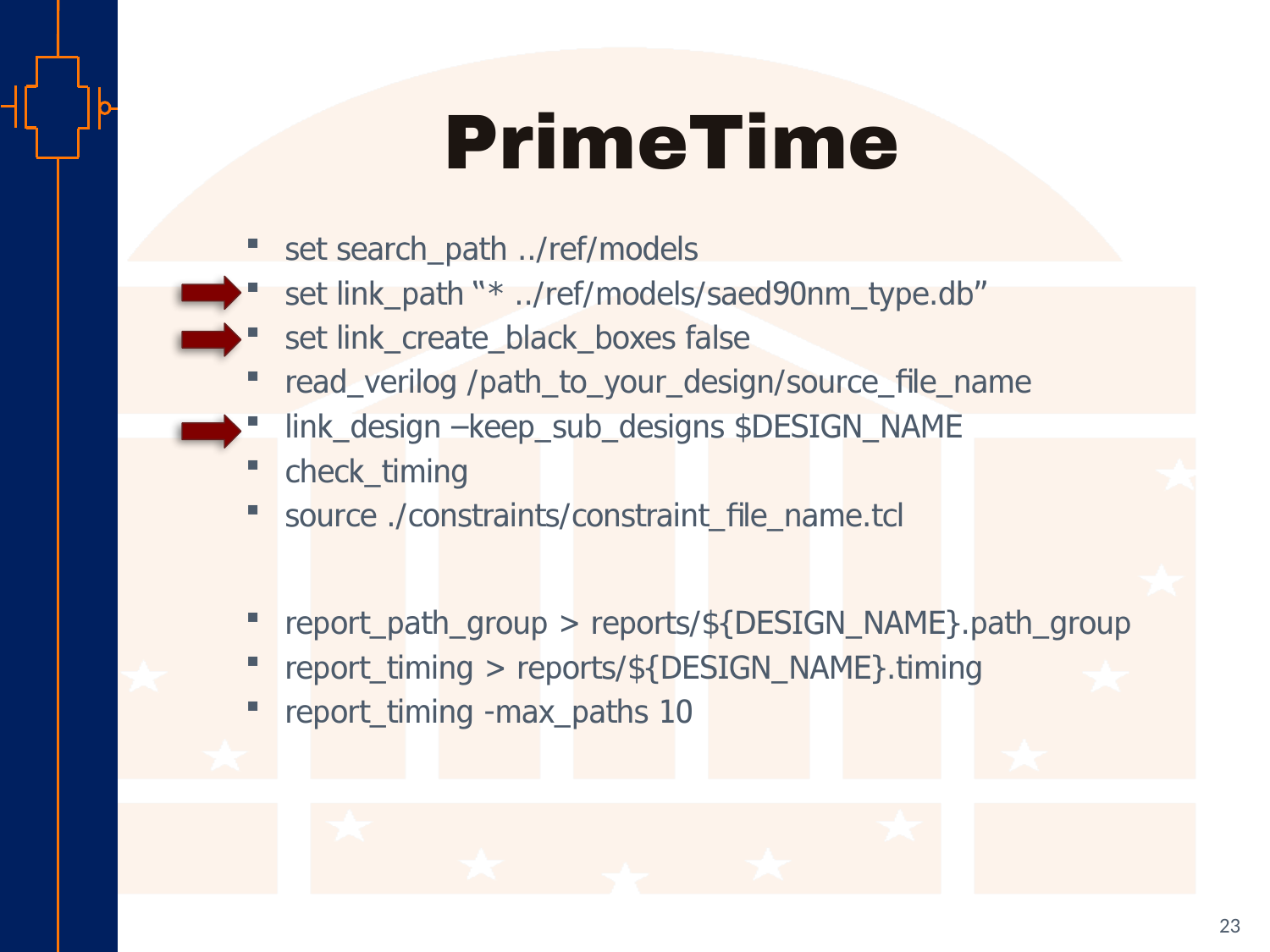

# PrimeTime
set search_path ../ref/models
set link_path “* ../ref/models/saed90nm_type.db”
set link_create_black_boxes false
read_verilog /path_to_your_design/source_file_name
link_design –keep_sub_designs $DESIGN_NAME
check_timing
source ./constraints/constraint_file_name.tcl

report_path_group > reports/${DESIGN_NAME}.path_group
report_timing > reports/${DESIGN_NAME}.timing
report_timing -max_paths 10

23